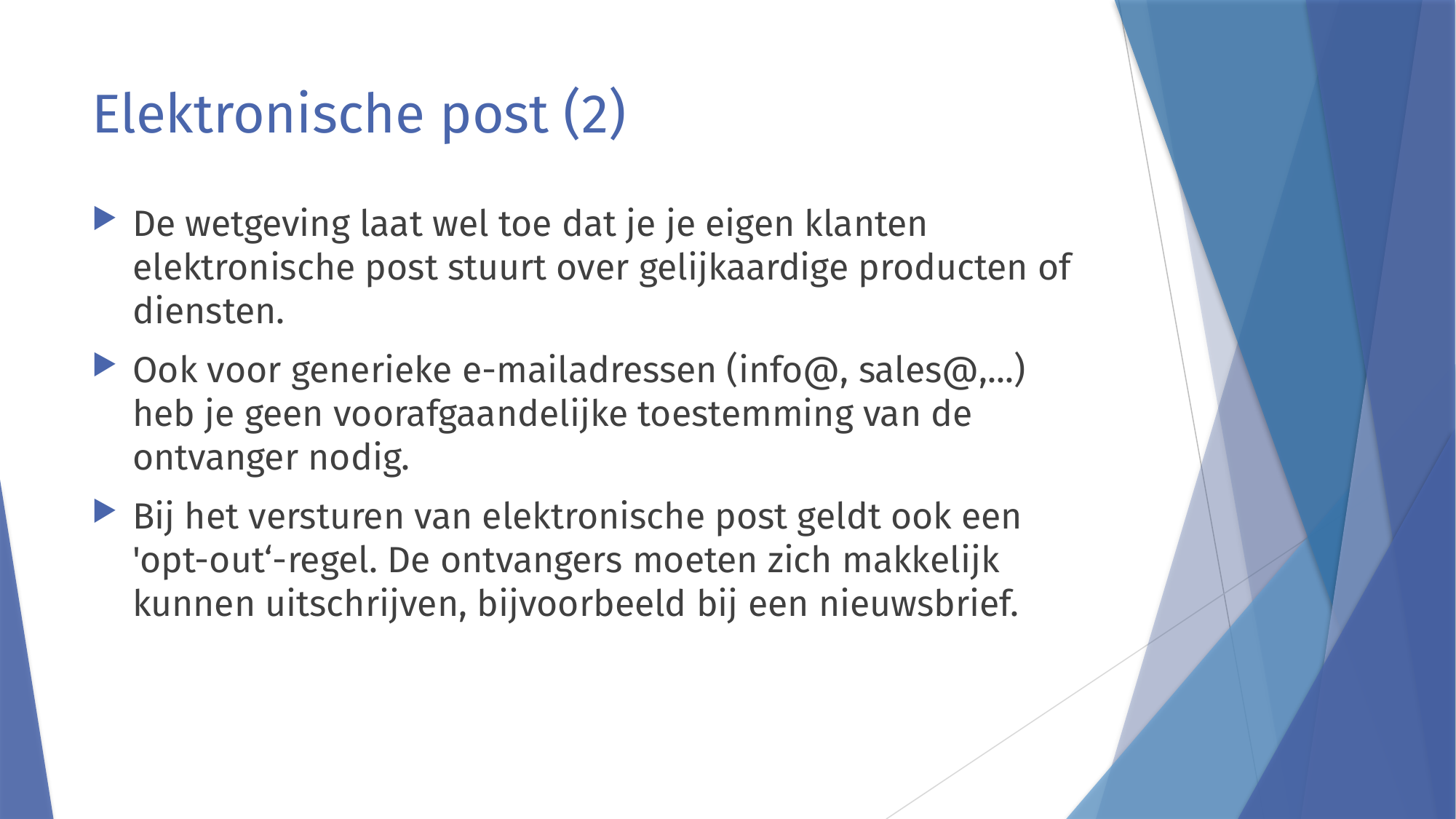

# Elektronische post (2)
De wetgeving laat wel toe dat je je eigen klanten elektronische post stuurt over gelijkaardige producten of diensten.
Ook voor generieke e-mailadressen (info@, sales@,...) heb je geen voorafgaandelijke toestemming van de ontvanger nodig.
Bij het versturen van elektronische post geldt ook een 'opt-out‘-regel. De ontvangers moeten zich makkelijk kunnen uitschrijven, bijvoorbeeld bij een nieuwsbrief.